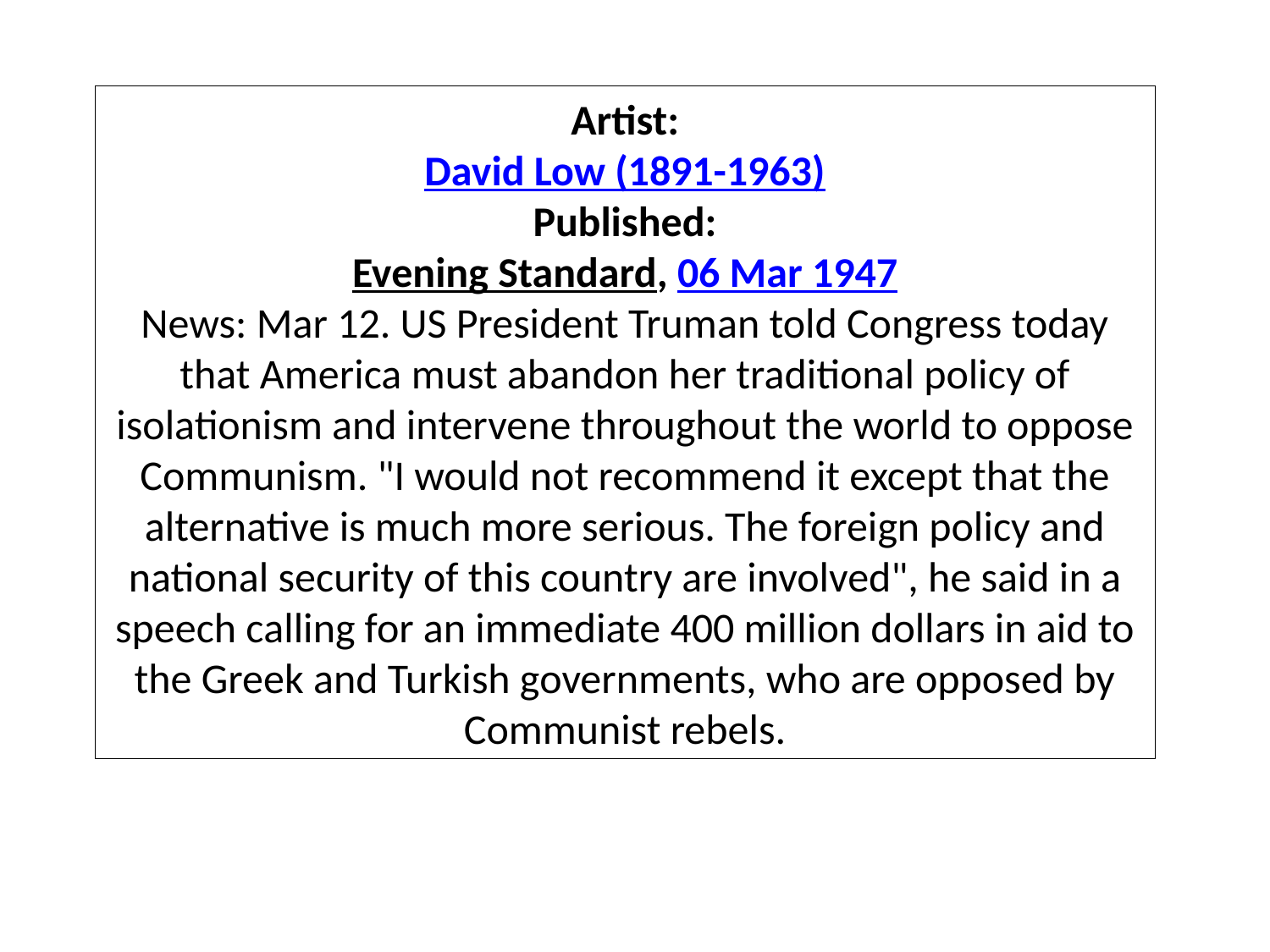

Artist:
David Low (1891-1963)
Published:
Evening Standard, 06 Mar 1947
News: Mar 12. US President Truman told Congress today that America must abandon her traditional policy of isolationism and intervene throughout the world to oppose Communism. "I would not recommend it except that the alternative is much more serious. The foreign policy and national security of this country are involved", he said in a speech calling for an immediate 400 million dollars in aid to the Greek and Turkish governments, who are opposed by Communist rebels.